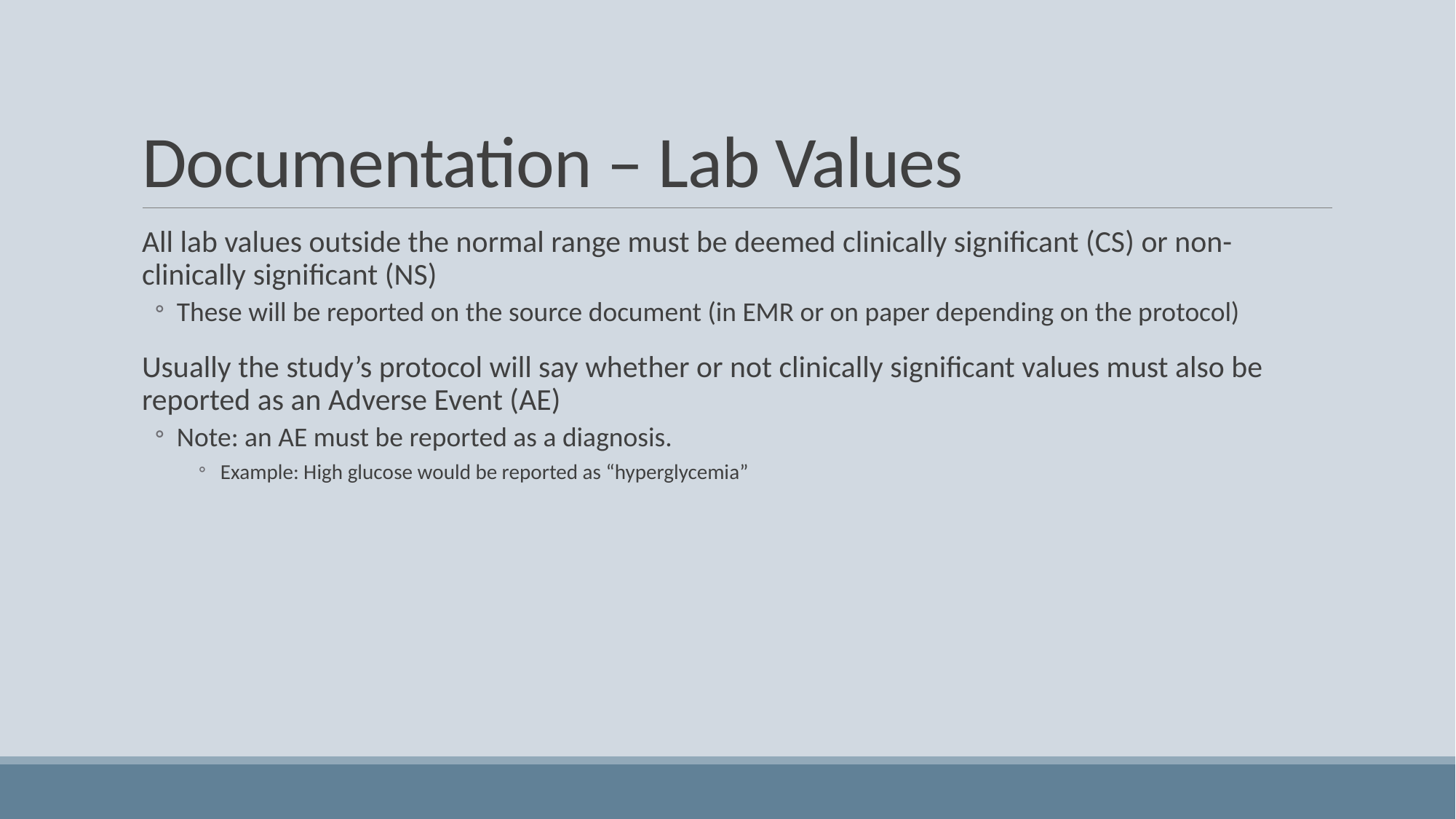

# Documentation – Lab Values
All lab values outside the normal range must be deemed clinically significant (CS) or non-clinically significant (NS)
These will be reported on the source document (in EMR or on paper depending on the protocol)
Usually the study’s protocol will say whether or not clinically significant values must also be reported as an Adverse Event (AE)
Note: an AE must be reported as a diagnosis.
Example: High glucose would be reported as “hyperglycemia”